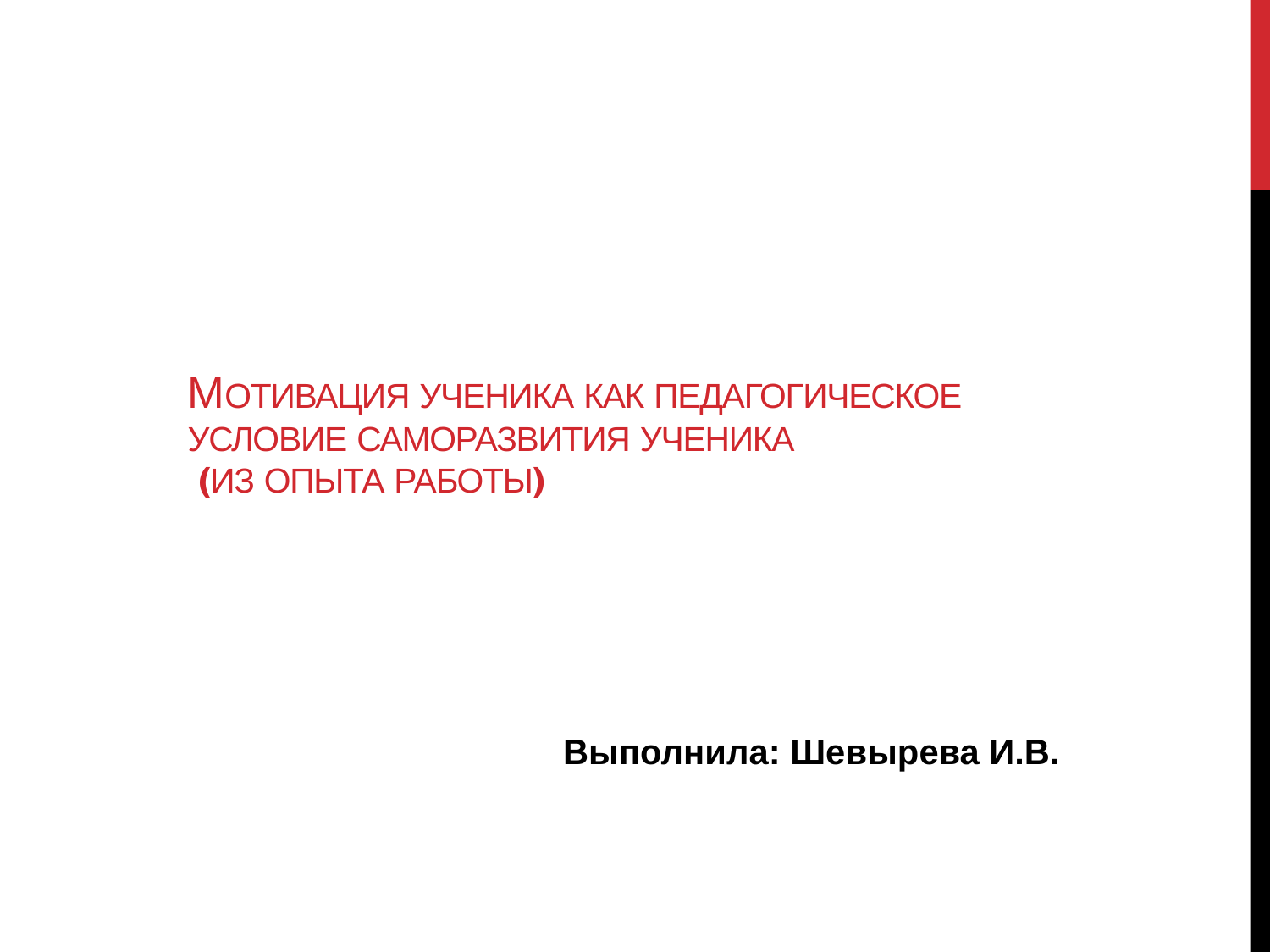

Выполнила: Шевырева И.В.
# Мотивация ученика как педагогическое условие саморазвития ученика (из опыта работы)